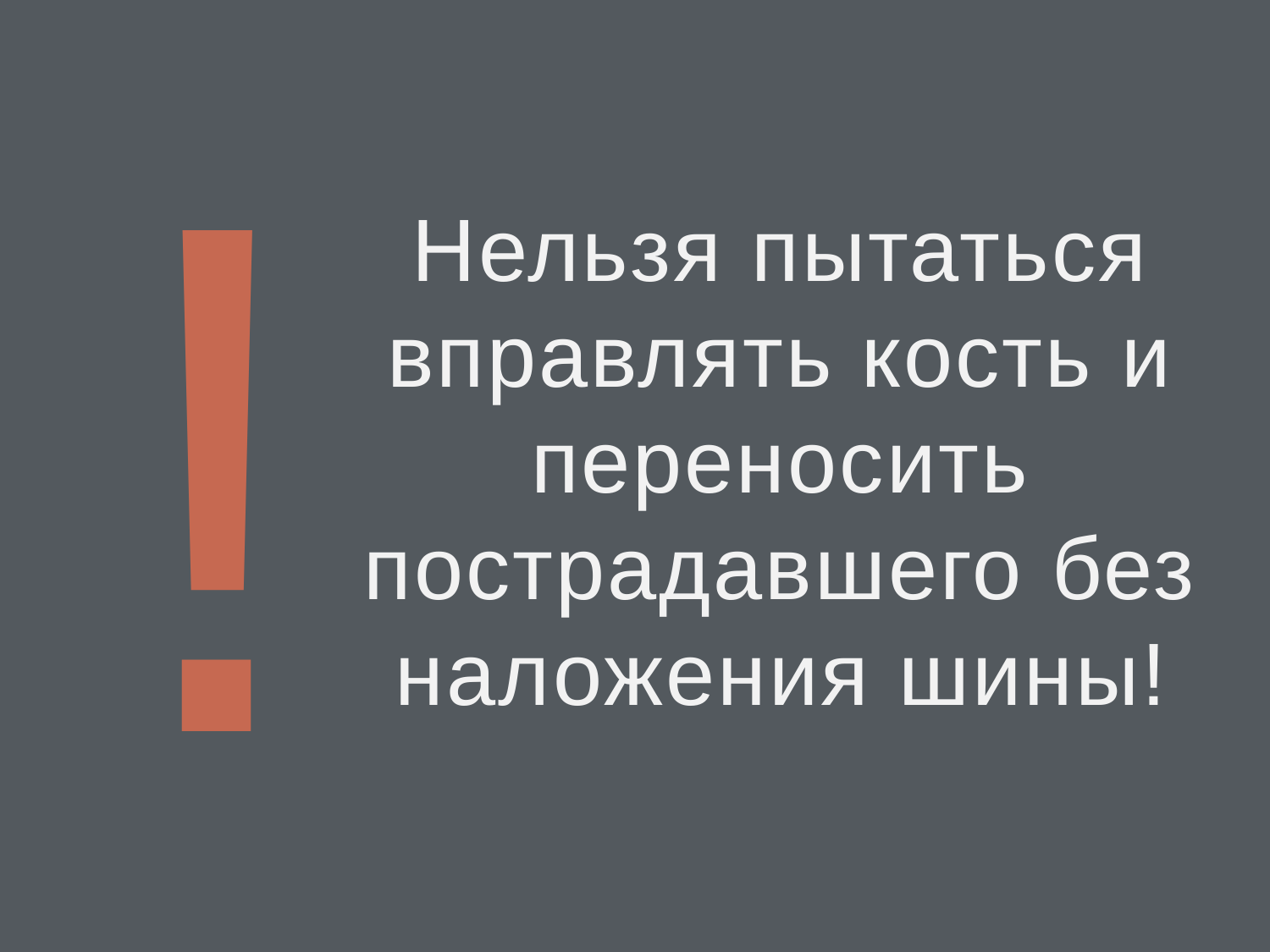

# !
Нельзя пытаться вправлять кость и переносить пострадавшего без наложения шины!